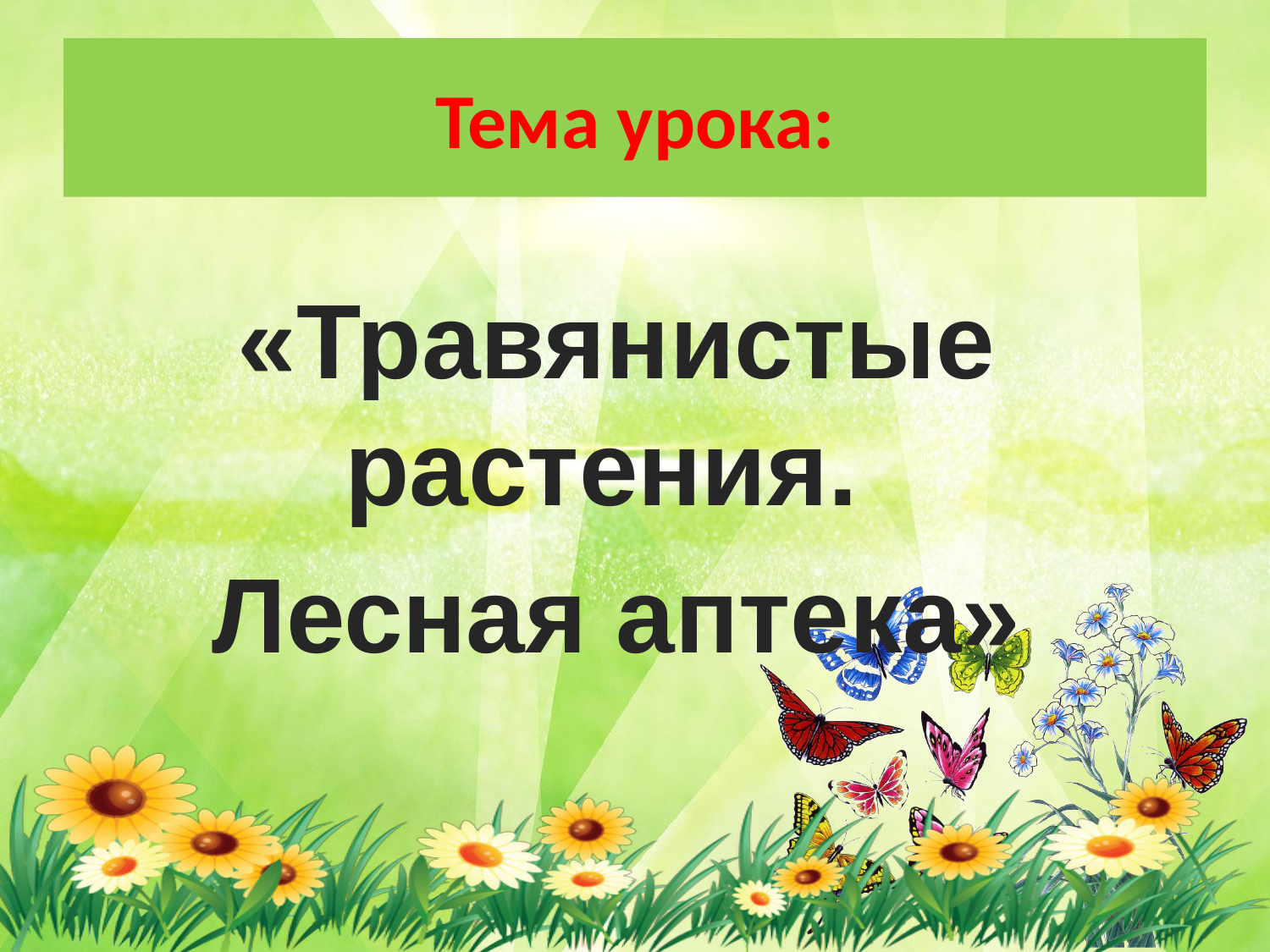

# Тема урока:
«Травянистые растения.
Лесная аптека»